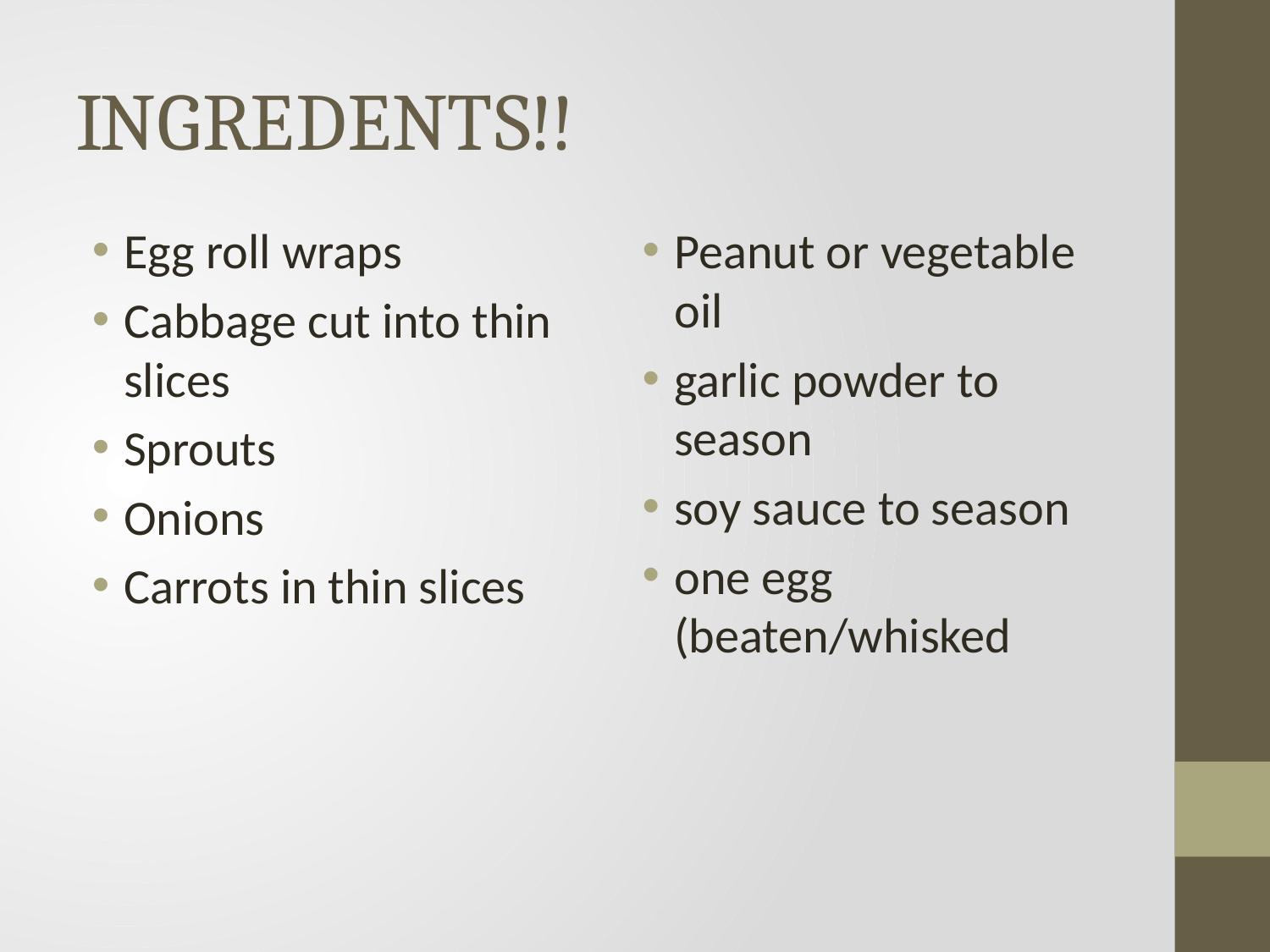

# INGREDENTS!!
Egg roll wraps
Cabbage cut into thin slices
Sprouts
Onions
Carrots in thin slices
Peanut or vegetable oil
garlic powder to season
soy sauce to season
one egg (beaten/whisked